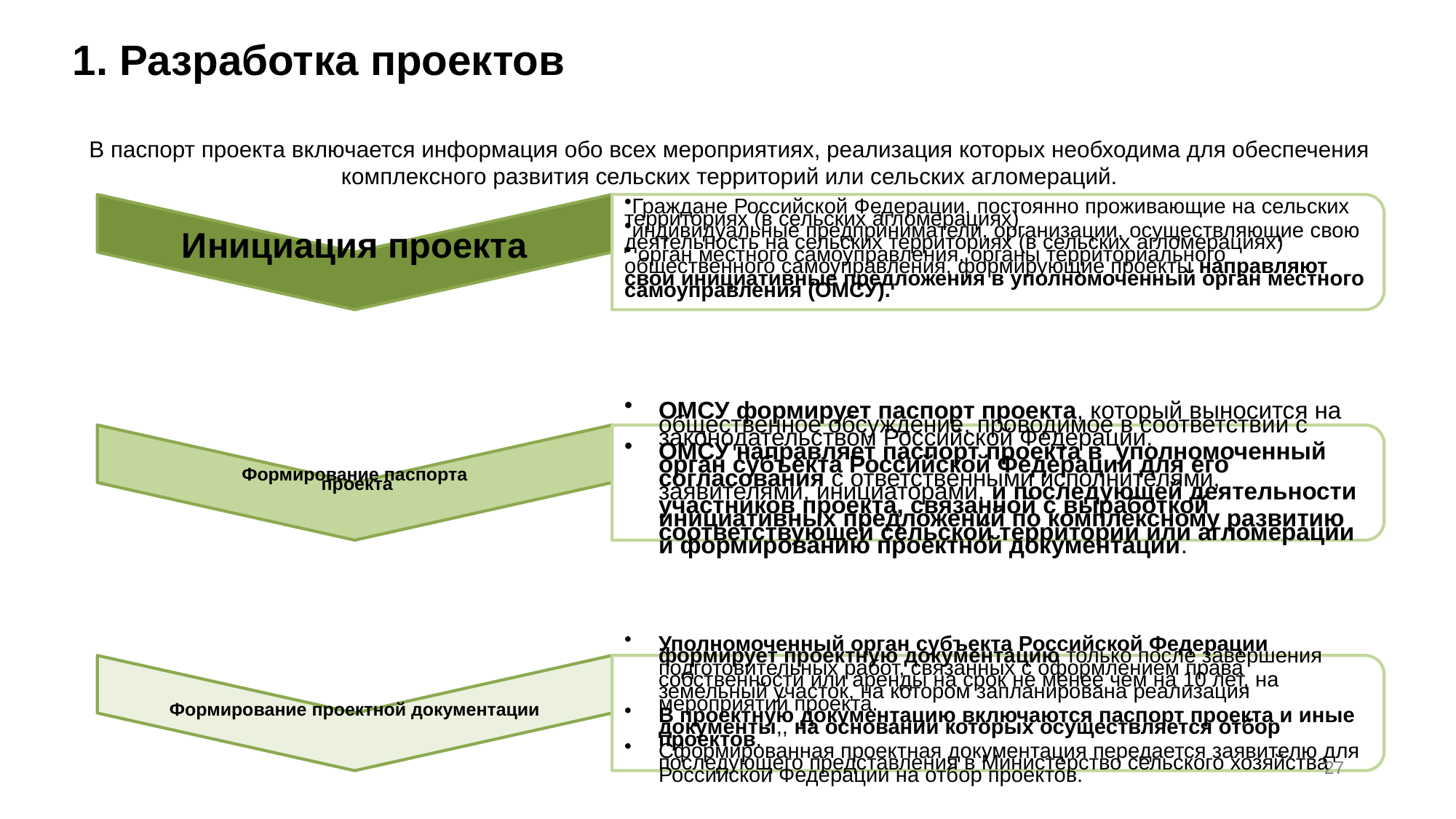

# 1. Разработка проектов
В паспорт проекта включается информация обо всех мероприятиях, реализация которых необходима для обеспечения комплексного развития сельских территорий или сельских агломераций.

Инициация проекта
Граждане Российской Федерации, постоянно проживающие на сельских территориях (в сельских агломерациях)
Формирование паспорта
 проекта
ОМСУ формирует паспорт проекта, который выносится на общественное обсуждение, проводимое в соответствии с законодательством Российской Федерации.
Формирование проектной документации
Уполномоченный орган субъекта Российской Федерации формирует проектную документацию только после завершения подготовительных работ, связанных с оформлением права собственности или аренды на срок не менее чем на 10 лет, на земельный участок, на котором запланирована реализация мероприятий проекта.
ОМСУ направляет паспорт проекта в  уполномоченный орган субъекта Российской Федерации для его согласования с ответственными исполнителями, заявителями, инициаторами, и последующей деятельности участников проекта, связанной с выработкой инициативных предложений по комплексному развитию соответствующей сельской территории или агломерации и формированию проектной документации.
В проектную документацию включаются паспорт проекта и иные документы,, на основании которых осуществляется отбор проектов.
индивидуальные предприниматели, организации, осуществляющие свою деятельность на сельских территориях (в сельских агломерациях)
 орган местного самоуправления, органы территориального общественного самоуправления, формирующие проекты направляют свои инициативные предложения в уполномоченный орган местного самоуправления (ОМСУ).
27